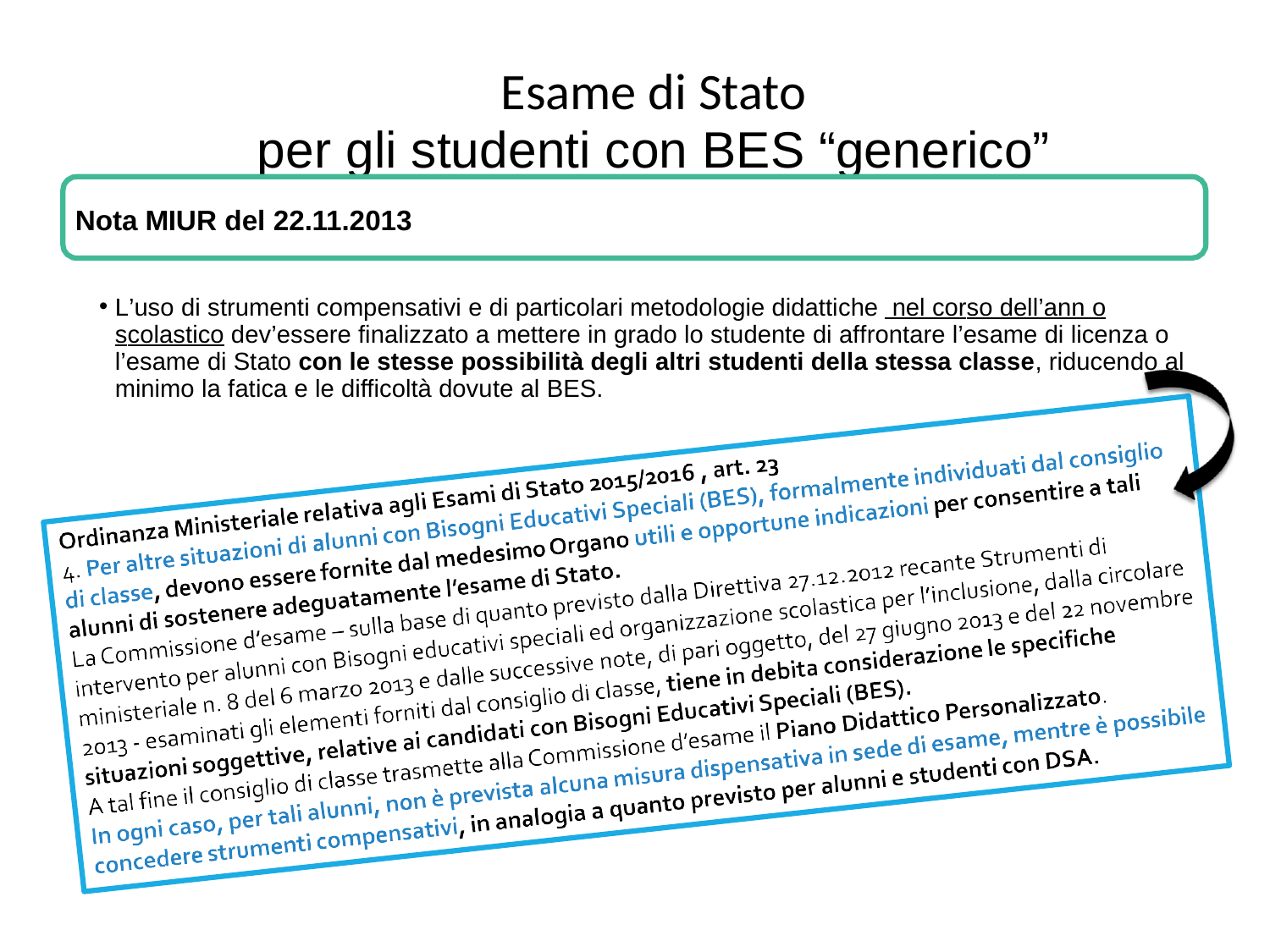

# Esame di Stato
per gli studenti con BES “generico”

Nota MIUR del 22.11.2013

L’uso di strumenti compensativi e di particolari metodologie didattiche  nel corso dell’ann o scolastico dev’essere finalizzato a mettere in grado lo studente di affrontare l’esame di licenza o l’esame di Stato con le stesse possibilità degli altri studenti della stessa classe, riducendo al minimo la fatica e le difficoltà dovute al BES.